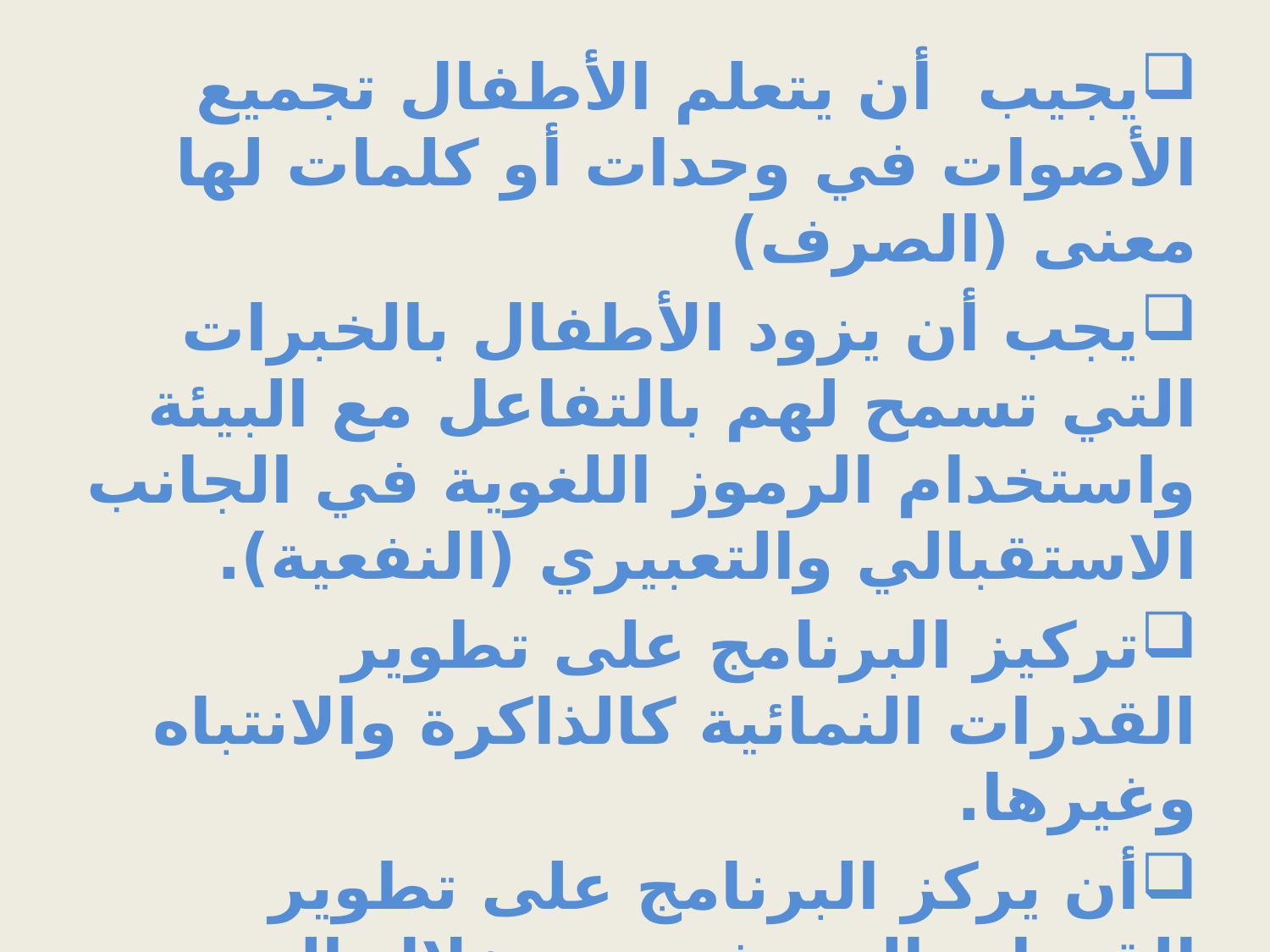

يجيب  أن يتعلم الأطفال تجميع الأصوات في وحدات أو كلمات لها معنى (الصرف)
يجب أن يزود الأطفال بالخبرات التي تسمح لهم بالتفاعل مع البيئة واستخدام الرموز اللغوية في الجانب الاستقبالي والتعبيري (النفعية).
تركيز البرنامج على تطوير القدرات النمائية كالذاكرة والانتباه وغيرها.
أن يركز البرنامج على تطوير القدرات المعرفية من خلال التدريب اللغوي.
أن يشتمل البرنامج وبشكل متسلسل على جوانب اللغة.